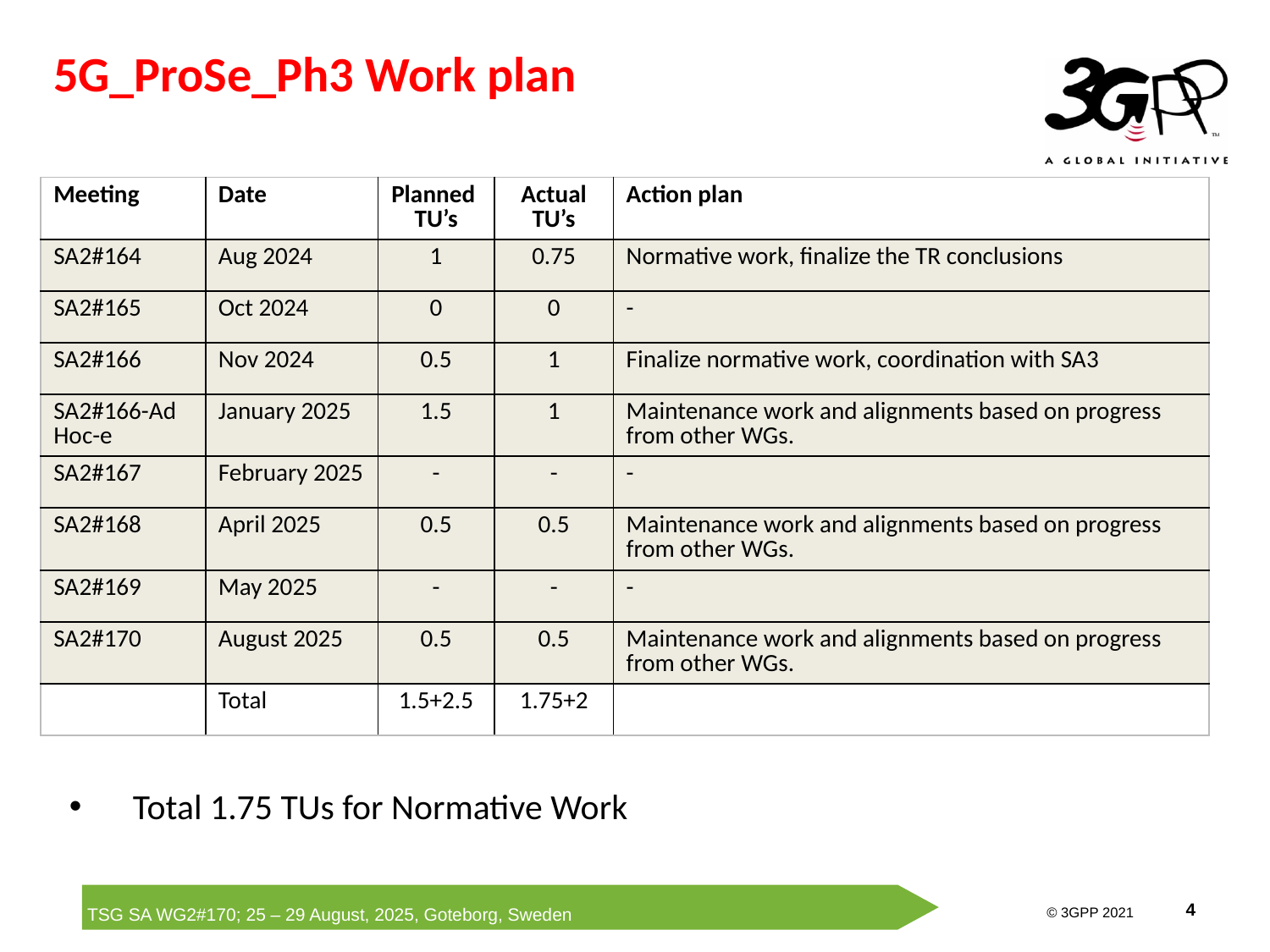

5G_ProSe_Ph3 Work plan
| Meeting | Date | Planned TU’s | Actual TU’s | Action plan |
| --- | --- | --- | --- | --- |
| SA2#164 | Aug 2024 | 1 | 0.75 | Normative work, finalize the TR conclusions |
| SA2#165 | Oct 2024 | 0 | 0 | - |
| SA2#166 | Nov 2024 | 0.5 | 1 | Finalize normative work, coordination with SA3 |
| SA2#166-Ad Hoc-e | January 2025 | 1.5 | 1 | Maintenance work and alignments based on progress from other WGs. |
| SA2#167 | February 2025 | - | - | - |
| SA2#168 | April 2025 | 0.5 | 0.5 | Maintenance work and alignments based on progress from other WGs. |
| SA2#169 | May 2025 | - | - | - |
| SA2#170 | August 2025 | 0.5 | 0.5 | Maintenance work and alignments based on progress from other WGs. |
|  | Total | 1.5+2.5 | 1.75+2 |  |
Total 1.75 TUs for Normative Work